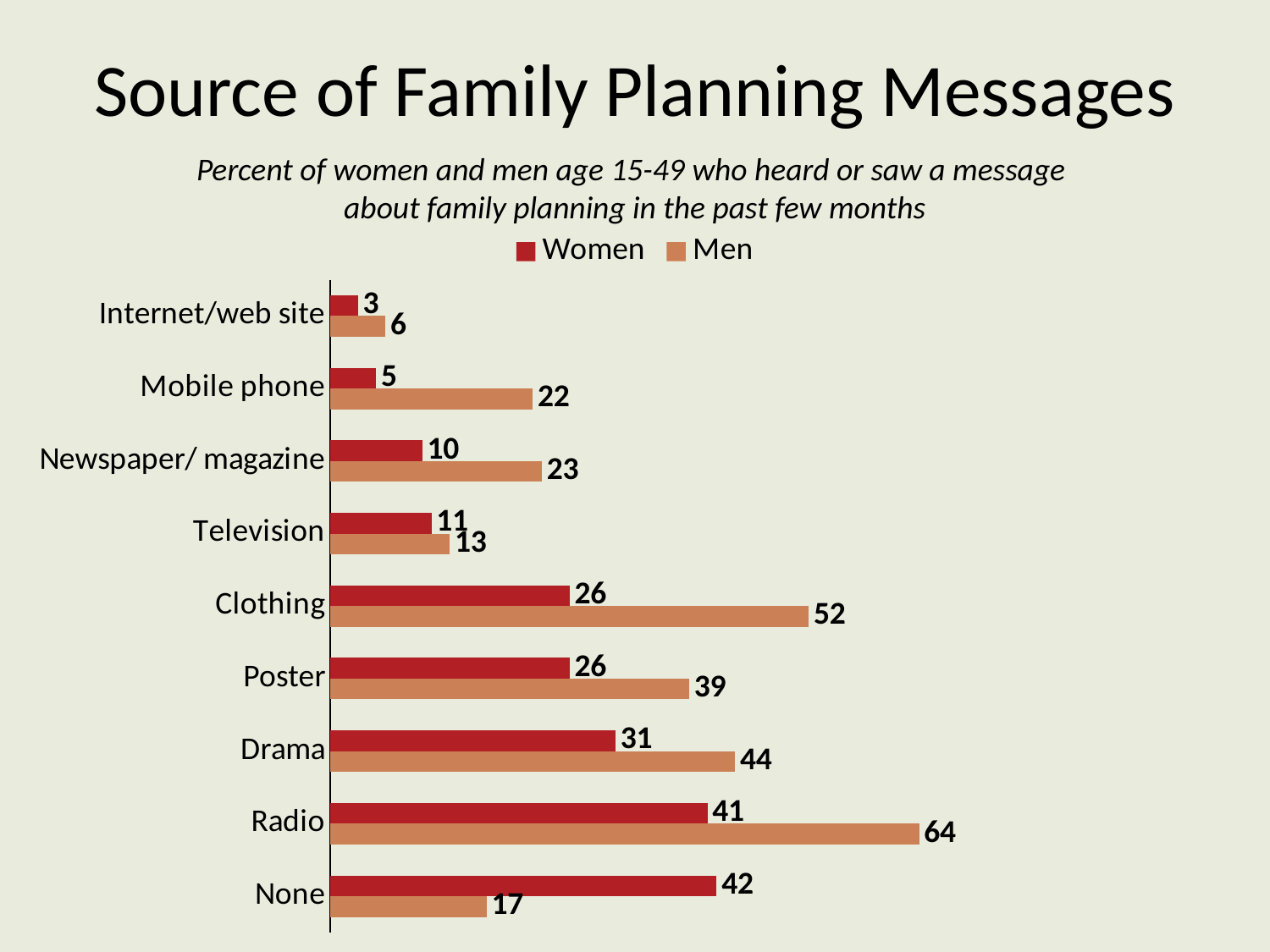

# Source of Family Planning Messages
Percent of women and men age 15-49 who heard or saw a message
about family planning in the past few months

### Chart

| Category | Men | Women |
|---|---|---|
| None | 17.0 | 42.0 |
| Radio | 64.0 | 41.0 |
| Drama | 44.0 | 31.0 |
| Poster | 39.0 | 26.0 |
| Clothing | 52.0 | 26.0 |
| Television | 13.0 | 11.0 |
| Newspaper/ magazine | 23.0 | 10.0 |
| Mobile phone | 22.0 | 5.0 |
| Internet/web site | 6.0 | 3.0 |